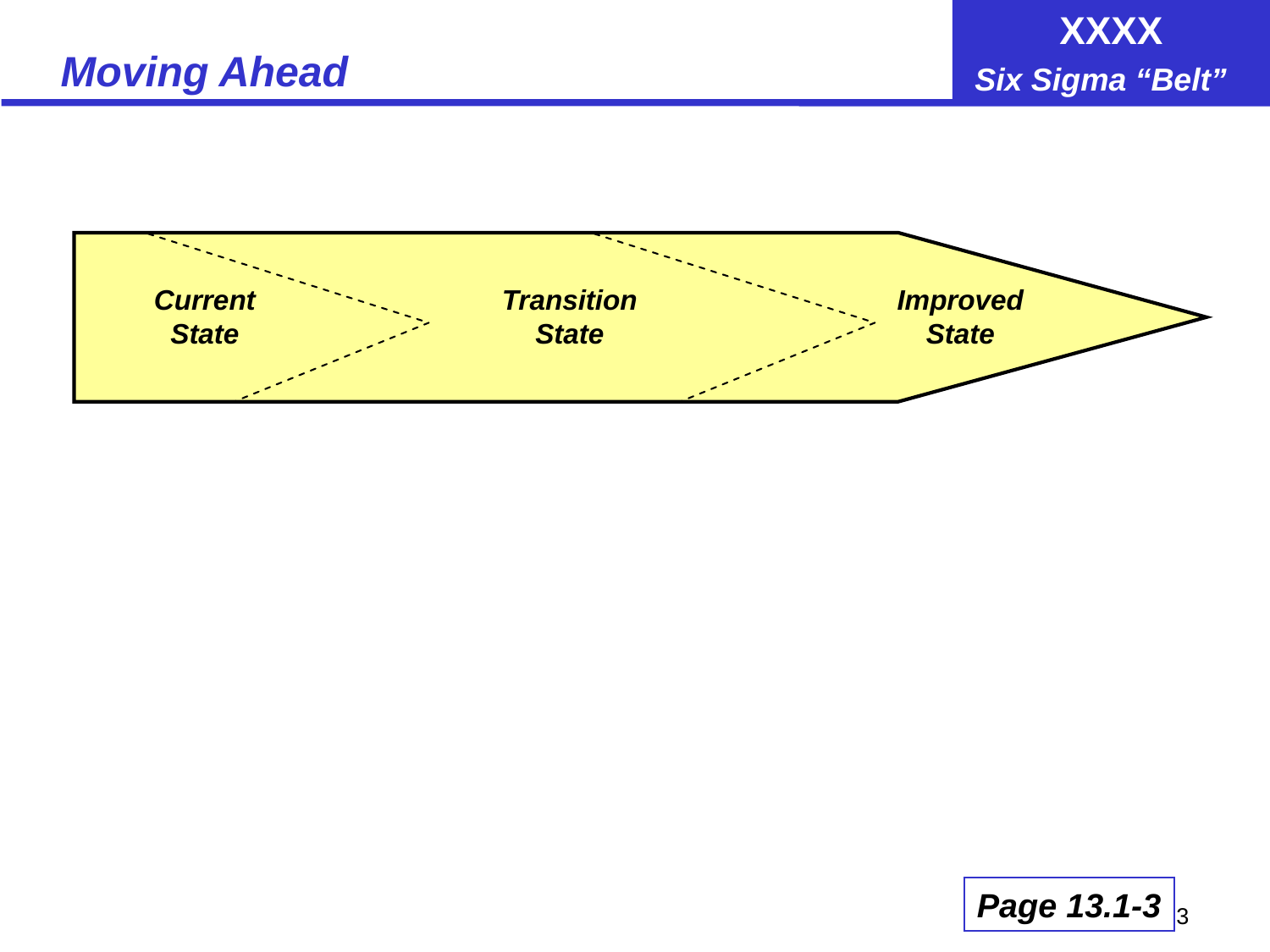

# Moving Ahead

Current
State
Transition
State
Improved
State
Page 13.1-3